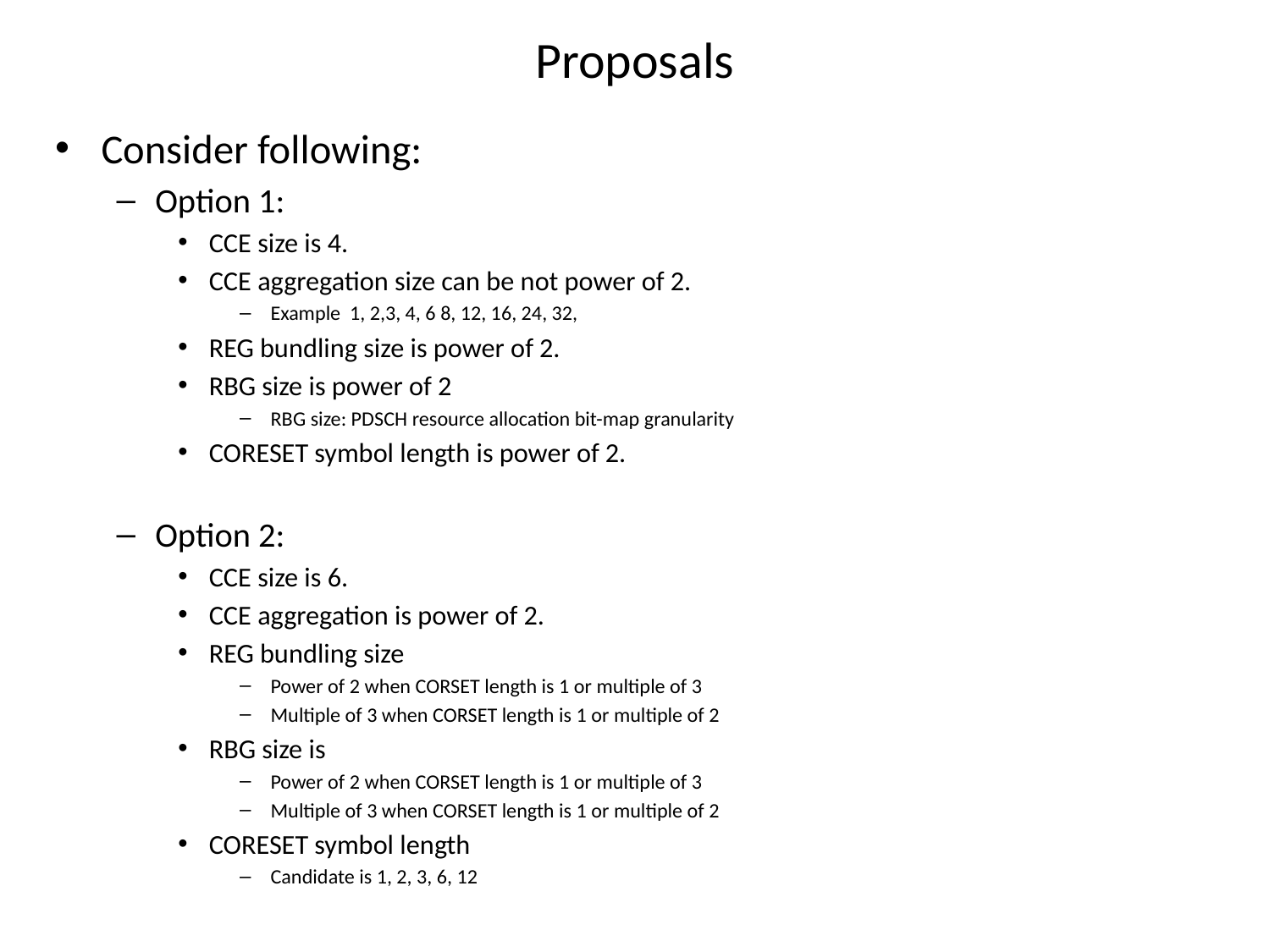

# Proposals
Consider following:
Option 1:
CCE size is 4.
CCE aggregation size can be not power of 2.
Example  1, 2,3, 4, 6 8, 12, 16, 24, 32,
REG bundling size is power of 2.
RBG size is power of 2
RBG size: PDSCH resource allocation bit-map granularity
CORESET symbol length is power of 2.

Option 2:
CCE size is 6.
CCE aggregation is power of 2.
REG bundling size
Power of 2 when CORSET length is 1 or multiple of 3
Multiple of 3 when CORSET length is 1 or multiple of 2
RBG size is
Power of 2 when CORSET length is 1 or multiple of 3
Multiple of 3 when CORSET length is 1 or multiple of 2
CORESET symbol length
Candidate is 1, 2, 3, 6, 12